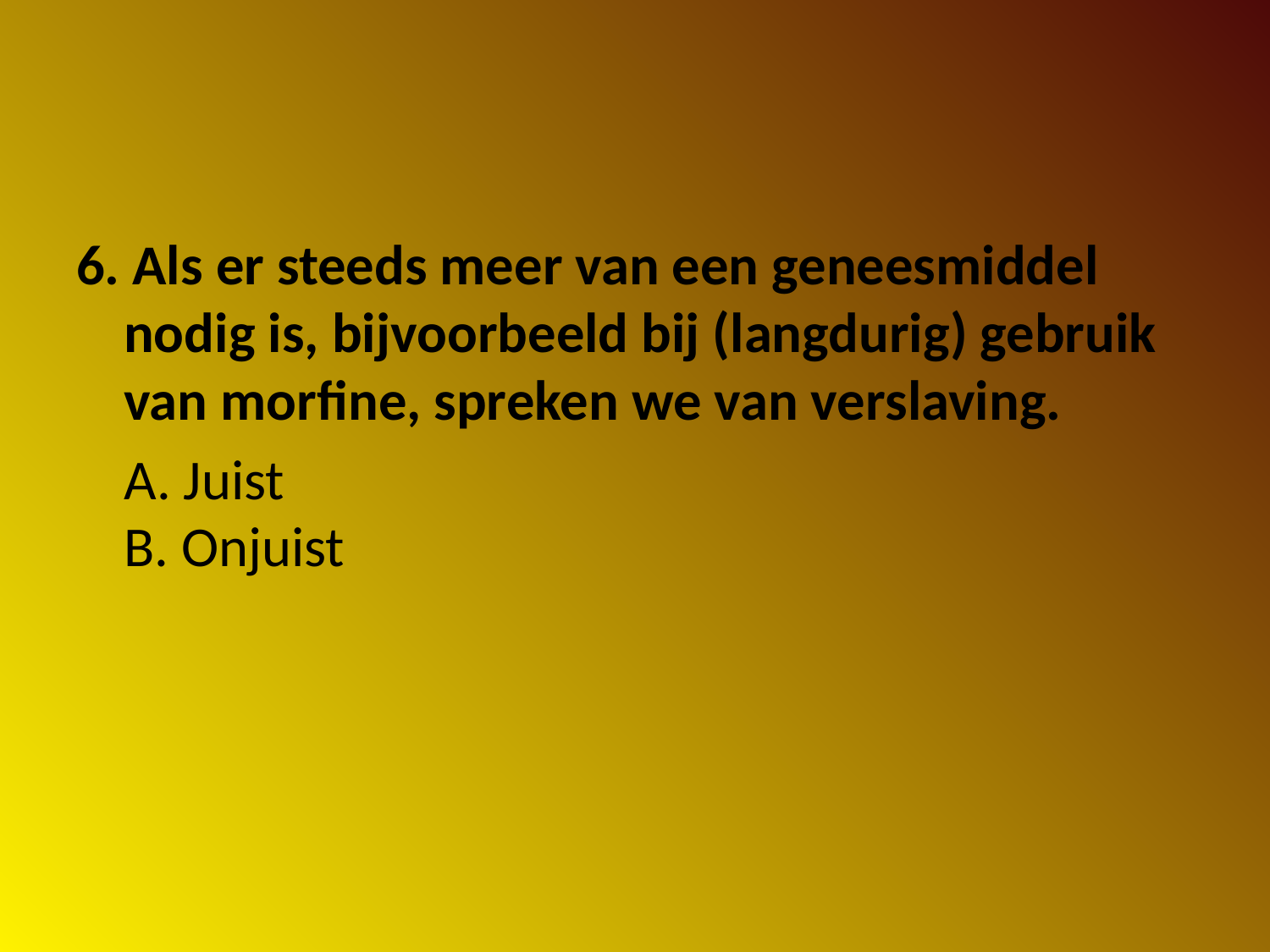

#
6. Als er steeds meer van een geneesmiddel nodig is, bijvoorbeeld bij (langdurig) gebruik van morfine, spreken we van verslaving.
	A. Juist
B. Onjuist